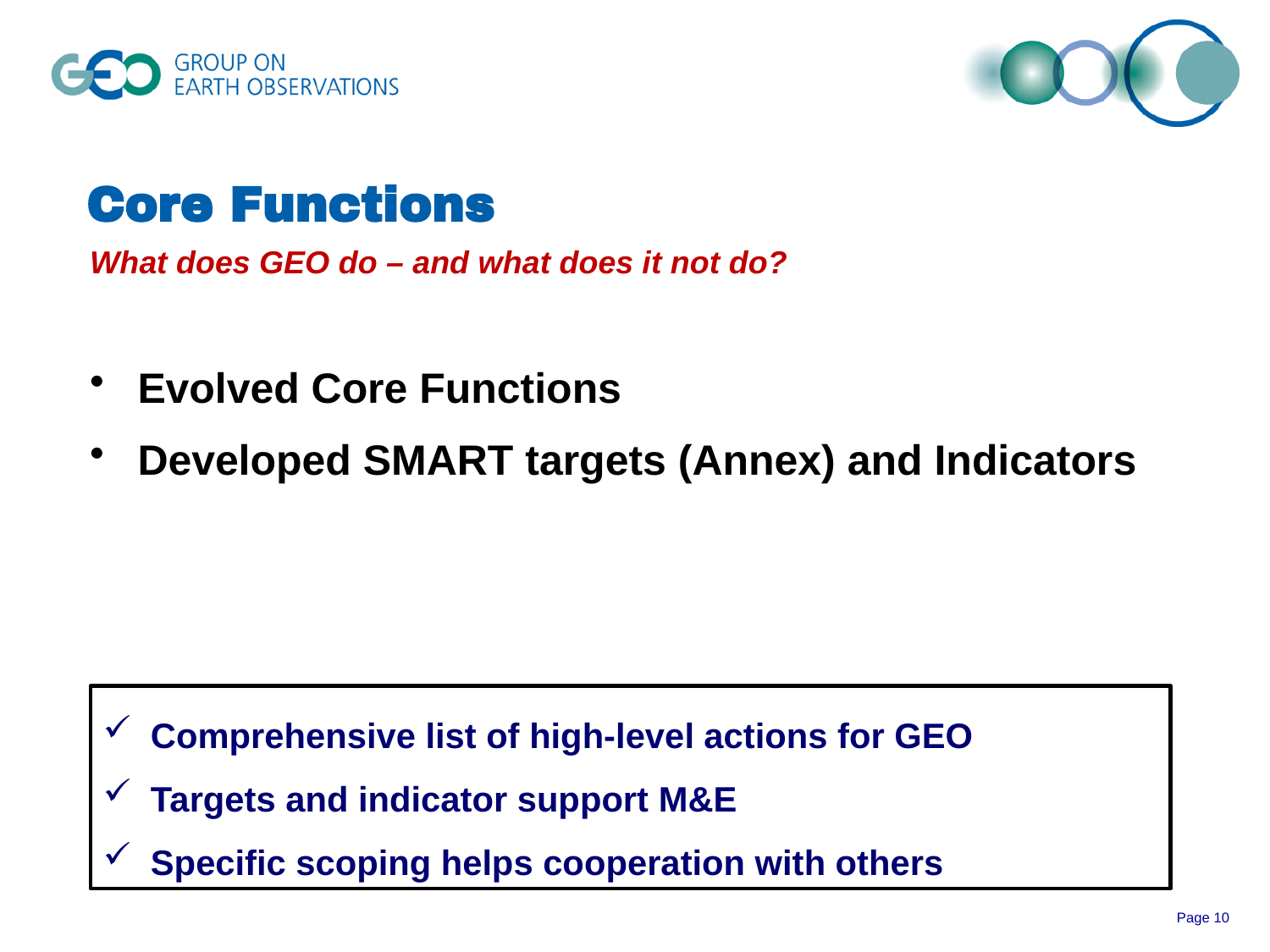

# Core Functions
What does GEO do – and what does it not do?

Evolved Core Functions
Developed SMART targets (Annex) and Indicators
Comprehensive list of high-level actions for GEO
Targets and indicator support M&E
Specific scoping helps cooperation with others